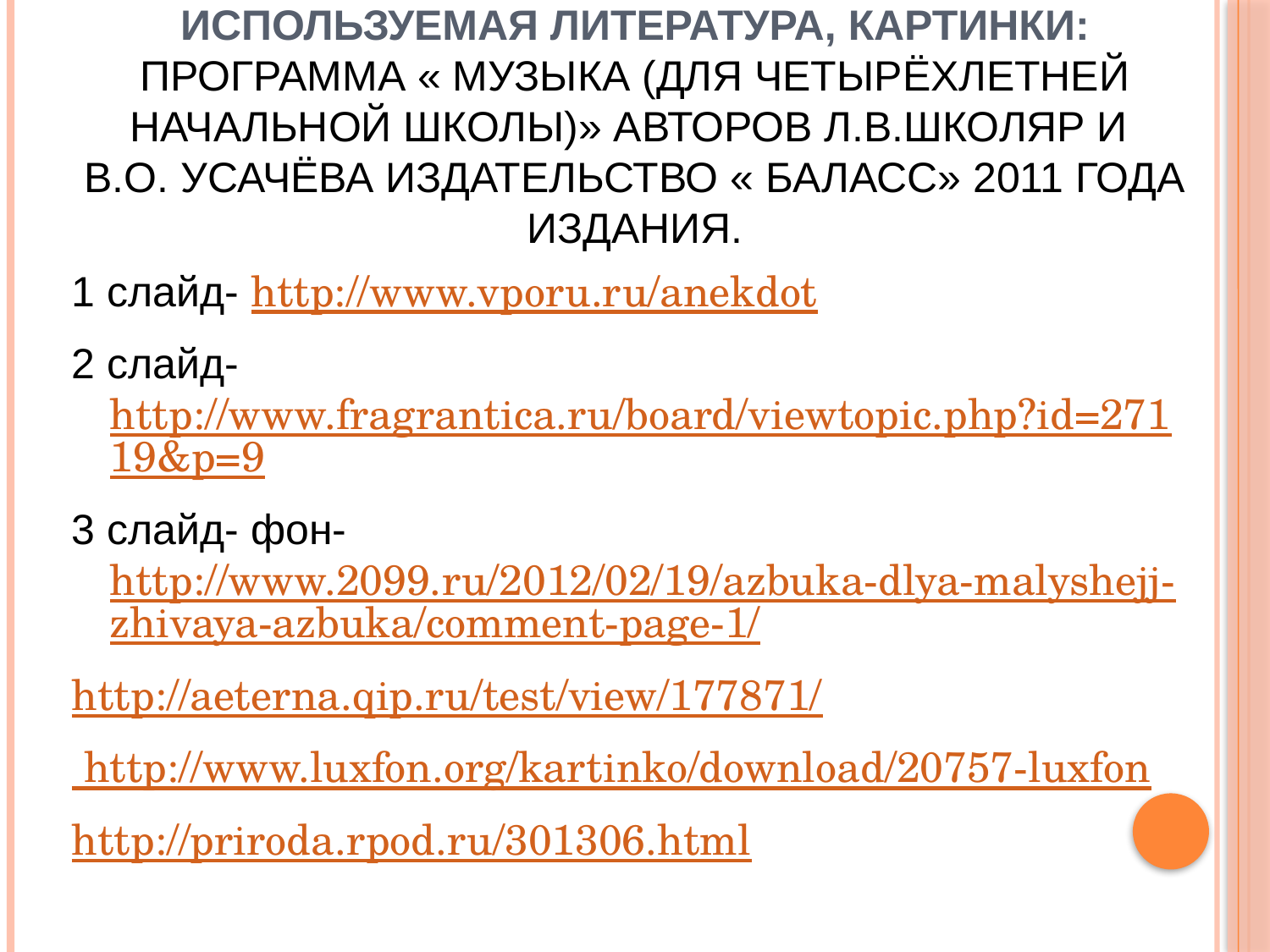

# Используемая литература, картинки: Программа « Музыка (для четырёхлетней начальной школы)» авторов Л.В.Школяр и  В.О. Усачёва издательство « БАЛАСС» 2011 года издания.
1 слайд- http://www.vporu.ru/anekdot
2 слайд- http://www.fragrantica.ru/board/viewtopic.php?id=27119&p=9
3 слайд- фон-  http://www.2099.ru/2012/02/19/azbuka-dlya-malyshejj-zhivaya-azbuka/comment-page-1/
http://aeterna.qip.ru/test/view/177871/
 http://www.luxfon.org/kartinko/download/20757-luxfon
http://priroda.rpod.ru/301306.html